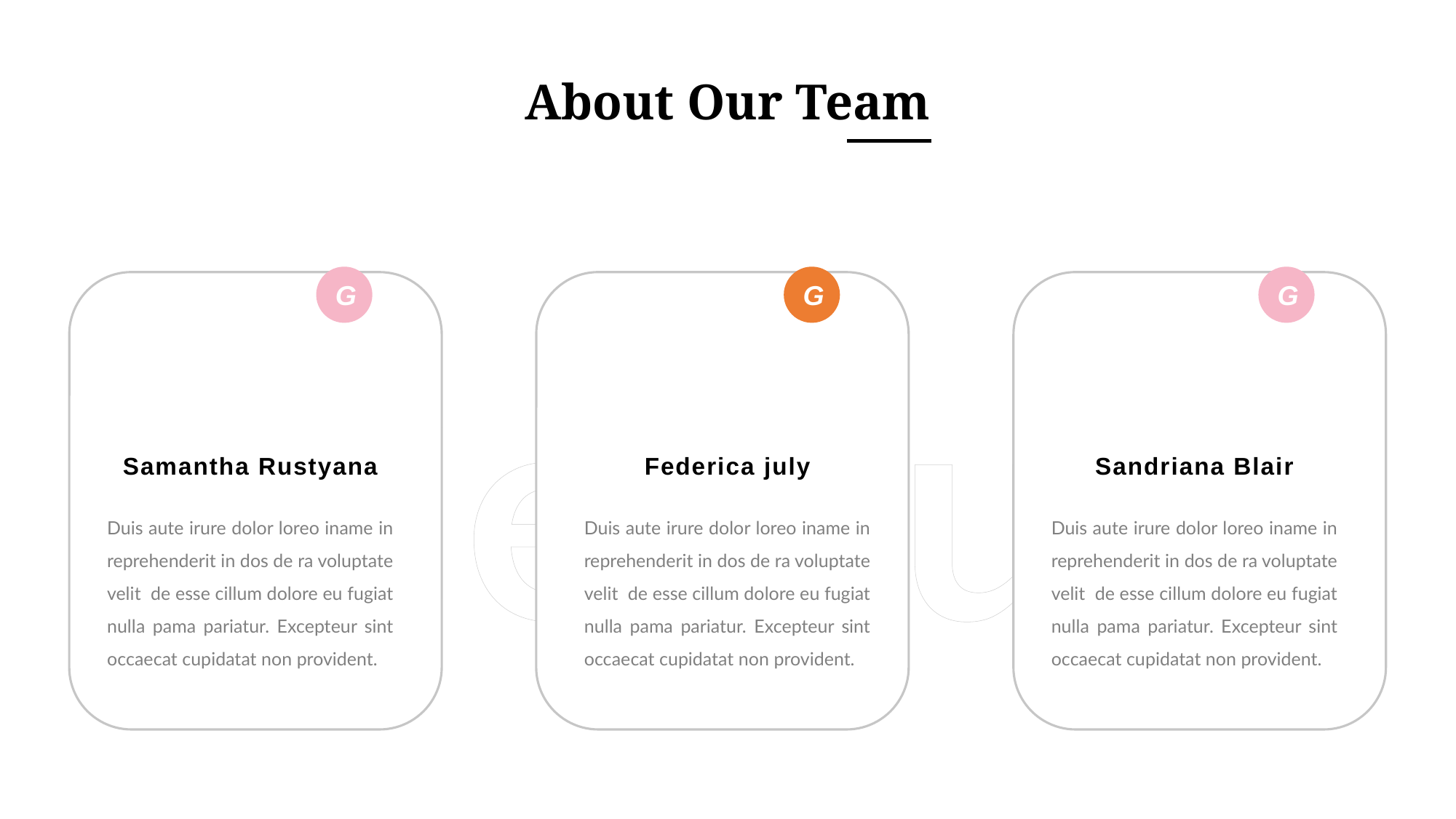

About Our Team

G
G
G
Samantha Rustyana
Federica july
Sandriana Blair
Duis aute irure dolor loreo iname in reprehenderit in dos de ra voluptate velit  de esse cillum dolore eu fugiat nulla pama pariatur. Excepteur sint occaecat cupidatat non provident.
Duis aute irure dolor loreo iname in reprehenderit in dos de ra voluptate velit  de esse cillum dolore eu fugiat nulla pama pariatur. Excepteur sint occaecat cupidatat non provident.
Duis aute irure dolor loreo iname in reprehenderit in dos de ra voluptate velit  de esse cillum dolore eu fugiat nulla pama pariatur. Excepteur sint occaecat cupidatat non provident.